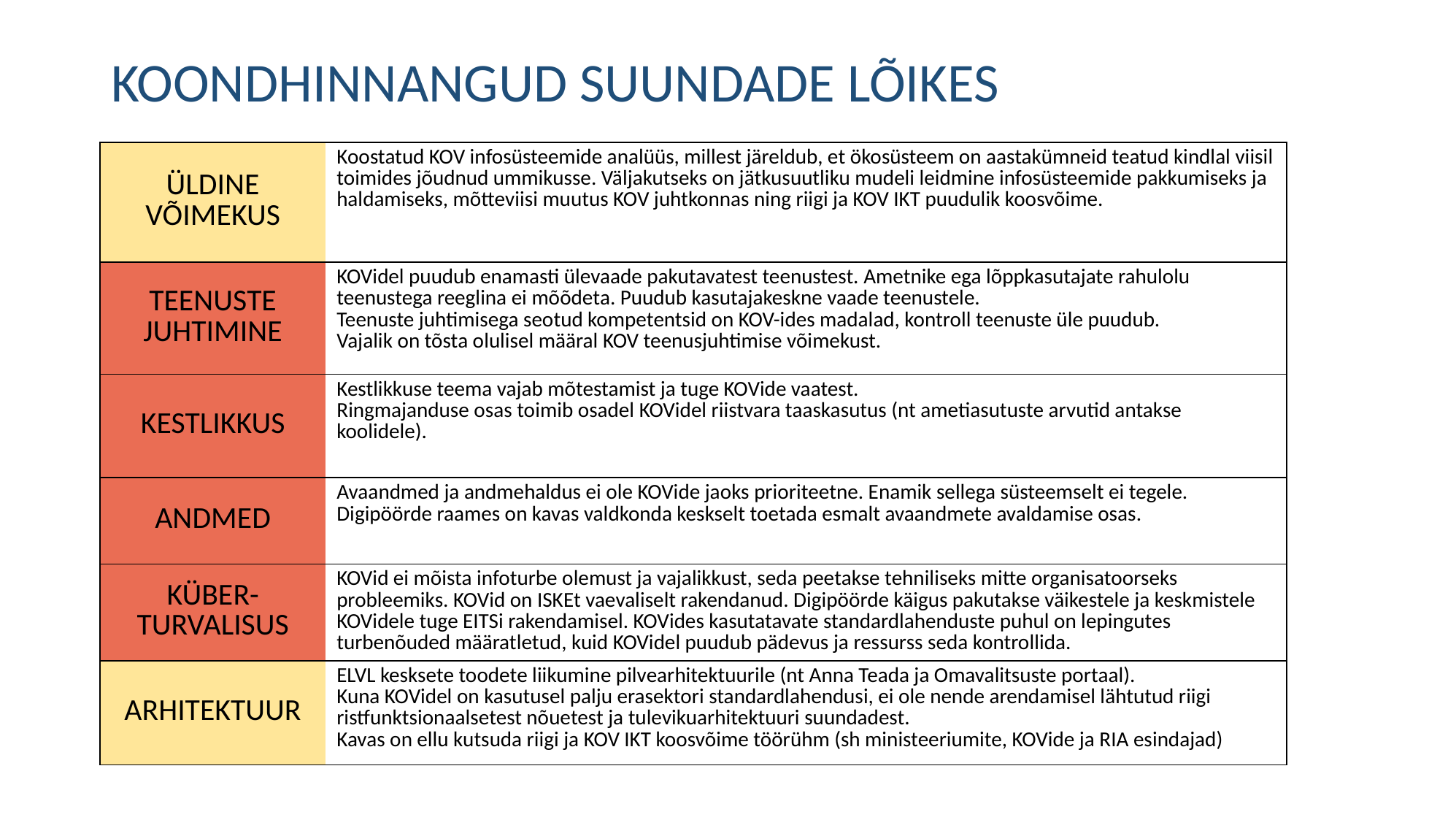

# KOONDHINNANGUD SUUNDADE LÕIKES
| ÜLDINE VÕIMEKUS | Koostatud KOV infosüsteemide analüüs, millest järeldub, et ökosüsteem on aastakümneid teatud kindlal viisil toimides jõudnud ummikusse. Väljakutseks on jätkusuutliku mudeli leidmine infosüsteemide pakkumiseks ja haldamiseks, mõtteviisi muutus KOV juhtkonnas ning riigi ja KOV IKT puudulik koosvõime. |
| --- | --- |
| TEENUSTE JUHTIMINE | KOVidel puudub enamasti ülevaade pakutavatest teenustest. Ametnike ega lõppkasutajate rahulolu teenustega reeglina ei mõõdeta. Puudub kasutajakeskne vaade teenustele. Teenuste juhtimisega seotud kompetentsid on KOV-ides madalad, kontroll teenuste üle puudub. Vajalik on tõsta olulisel määral KOV teenusjuhtimise võimekust. |
| KESTLIKKUS | Kestlikkuse teema vajab mõtestamist ja tuge KOVide vaatest. Ringmajanduse osas toimib osadel KOVidel riistvara taaskasutus (nt ametiasutuste arvutid antakse koolidele). |
| ANDMED | Avaandmed ja andmehaldus ei ole KOVide jaoks prioriteetne. Enamik sellega süsteemselt ei tegele. Digipöörde raames on kavas valdkonda keskselt toetada esmalt avaandmete avaldamise osas. |
| KÜBER-TURVALISUS | KOVid ei mõista infoturbe olemust ja vajalikkust, seda peetakse tehniliseks mitte organisatoorseks probleemiks. KOVid on ISKEt vaevaliselt rakendanud. Digipöörde käigus pakutakse väikestele ja keskmistele KOVidele tuge EITSi rakendamisel. KOVides kasutatavate standardlahenduste puhul on lepingutes turbenõuded määratletud, kuid KOVidel puudub pädevus ja ressurss seda kontrollida. |
| ARHITEKTUUR | ELVL kesksete toodete liikumine pilvearhitektuurile (nt Anna Teada ja Omavalitsuste portaal). Kuna KOVidel on kasutusel palju erasektori standardlahendusi, ei ole nende arendamisel lähtutud riigi ristfunktsionaalsetest nõuetest ja tulevikuarhitektuuri suundadest. Kavas on ellu kutsuda riigi ja KOV IKT koosvõime töörühm (sh ministeeriumite, KOVide ja RIA esindajad) |